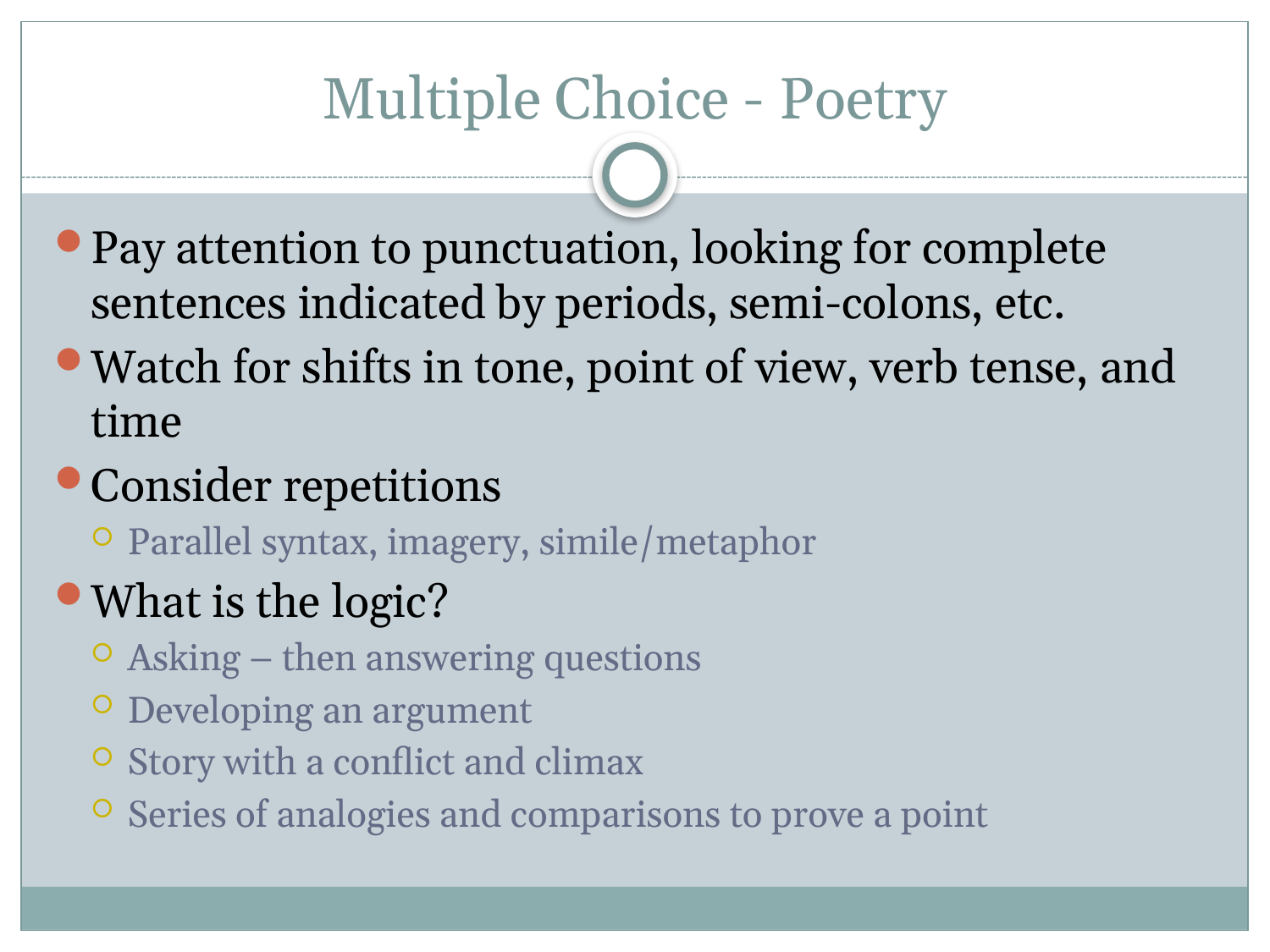

# Multiple Choice - Poetry
Pay attention to punctuation, looking for complete sentences indicated by periods, semi-colons, etc.
Watch for shifts in tone, point of view, verb tense, and time
Consider repetitions
Parallel syntax, imagery, simile/metaphor
What is the logic?
Asking – then answering questions
Developing an argument
Story with a conflict and climax
Series of analogies and comparisons to prove a point